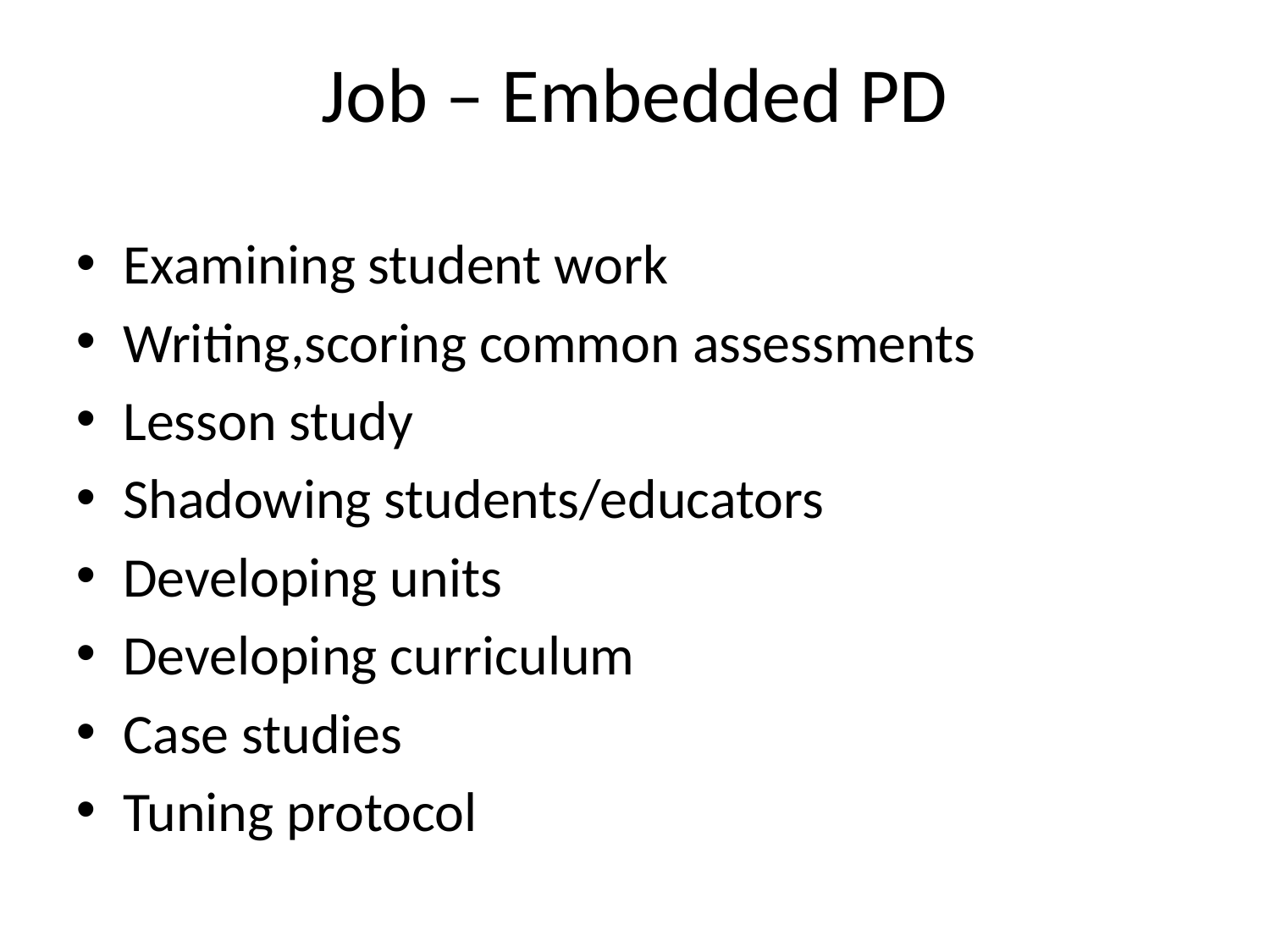

Job – Embedded PD
Examining student work
Writing,scoring common assessments
Lesson study
Shadowing students/educators
Developing units
Developing curriculum
Case studies
Tuning protocol